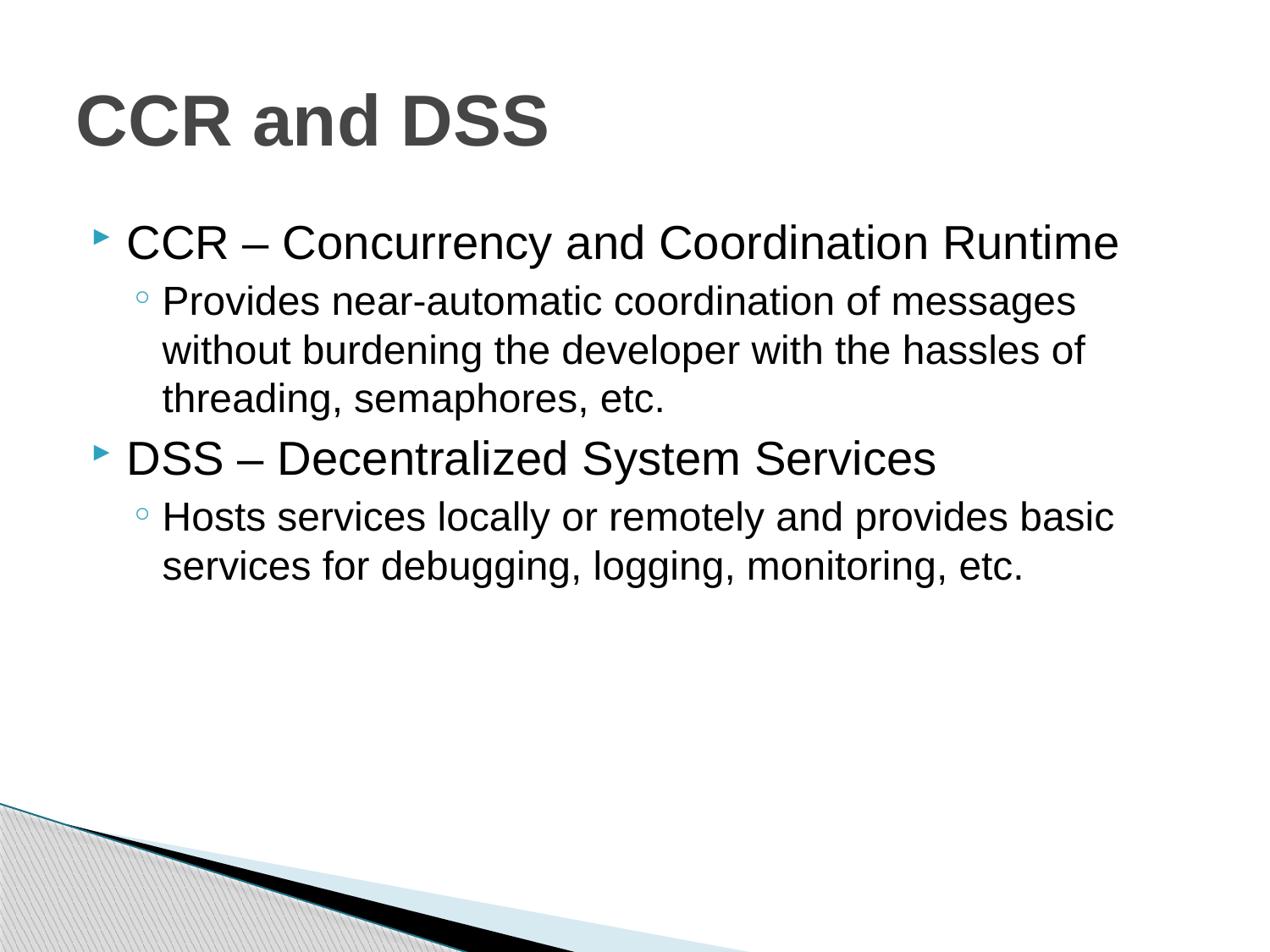

# CCR and DSS
CCR – Concurrency and Coordination Runtime
Provides near-automatic coordination of messages without burdening the developer with the hassles of threading, semaphores, etc.
DSS – Decentralized System Services
Hosts services locally or remotely and provides basic services for debugging, logging, monitoring, etc.